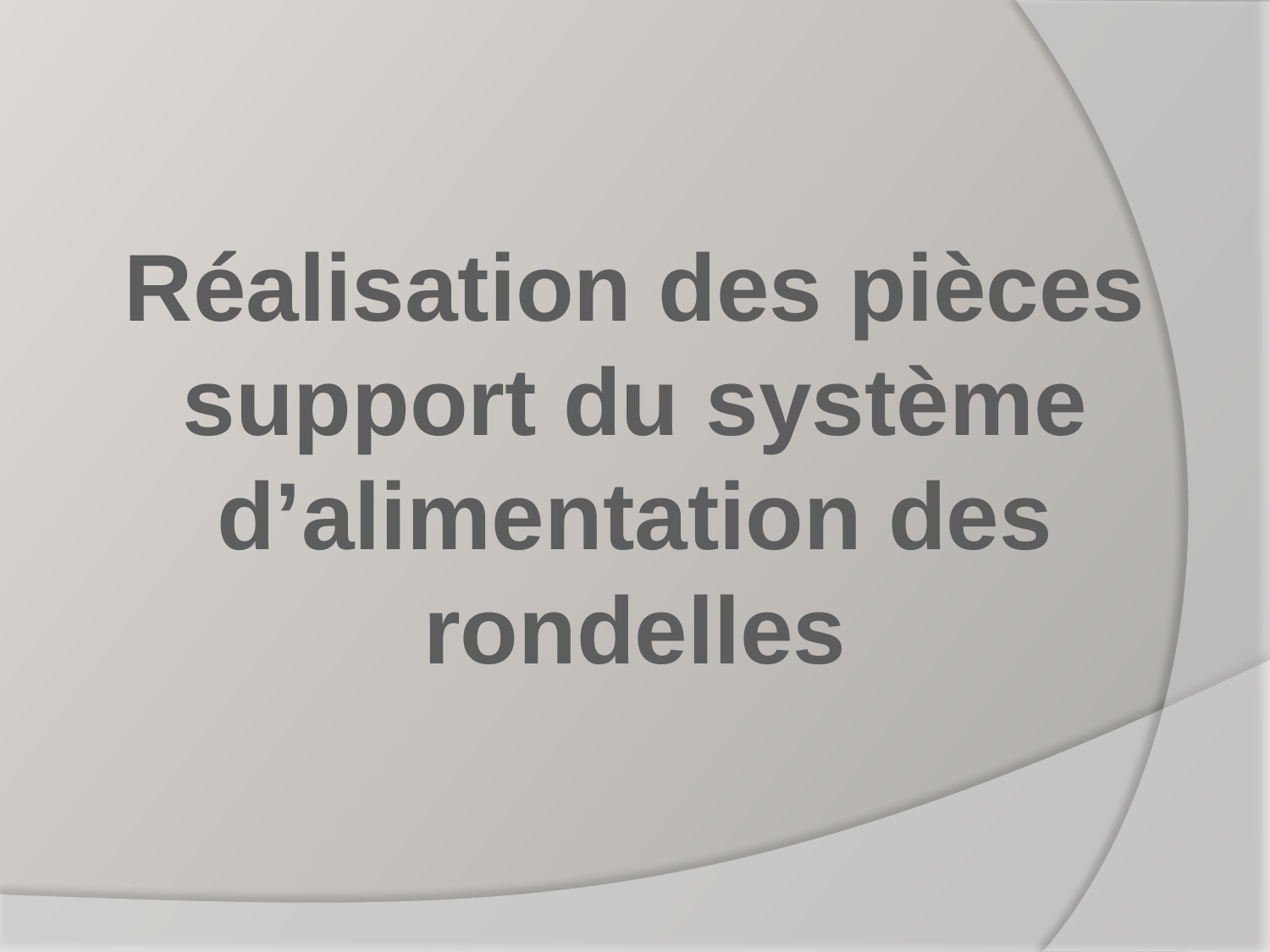

Réalisation des pièces support du système d’alimentation des rondelles